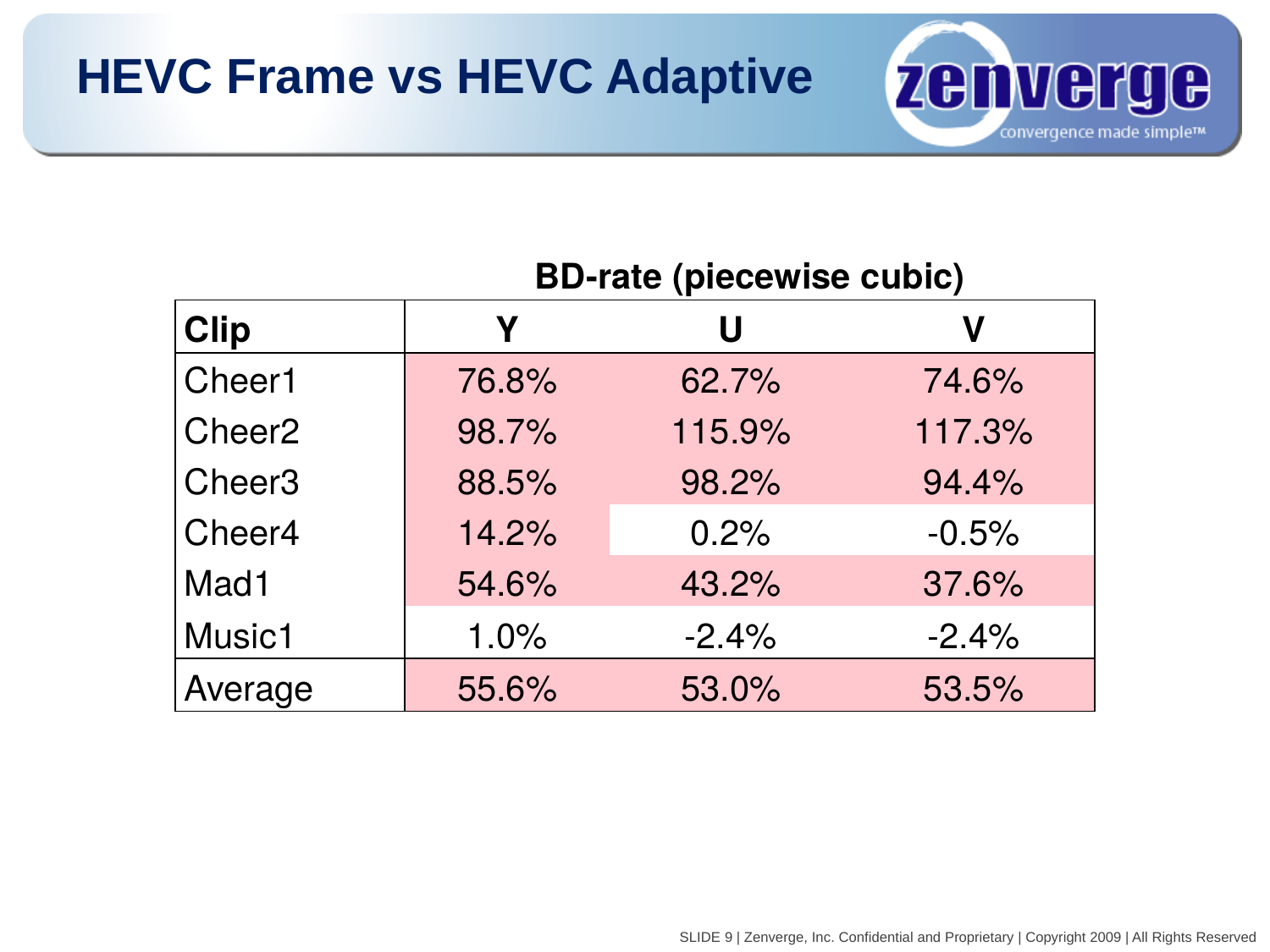

# HEVC Frame vs HEVC Adaptive
|  | BD-rate (piecewise cubic) |  |  |
| --- | --- | --- | --- |
| Clip | Y | U | V |
| Cheer1 | 76.8% | 62.7% | 74.6% |
| Cheer2 | 98.7% | 115.9% | 117.3% |
| Cheer3 | 88.5% | 98.2% | 94.4% |
| Cheer4 | 14.2% | 0.2% | -0.5% |
| Mad1 | 54.6% | 43.2% | 37.6% |
| Music1 | 1.0% | -2.4% | -2.4% |
| Average | 55.6% | 53.0% | 53.5% |